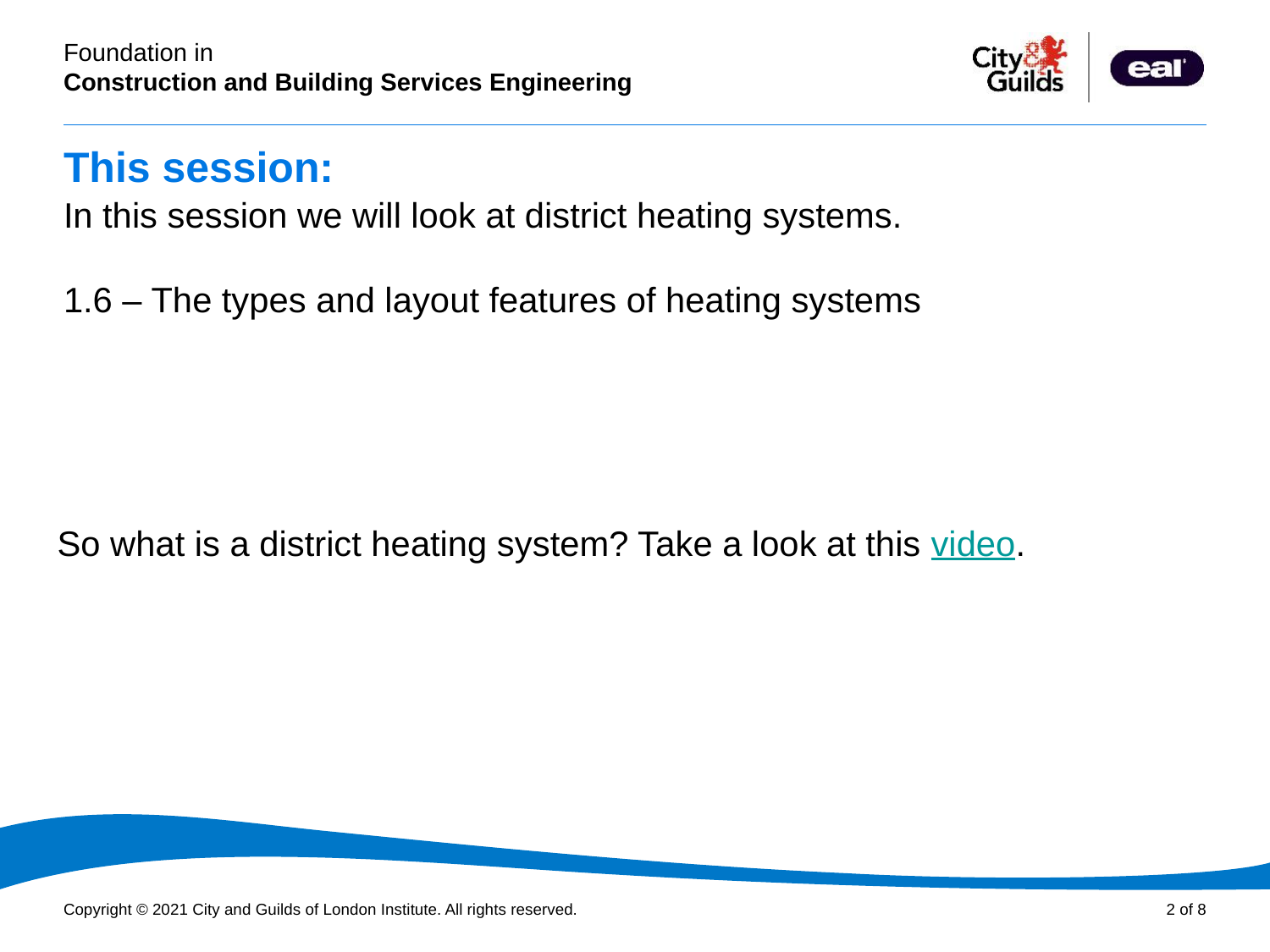

# This session:
In this session we will look at district heating systems.

1.6 – The types and layout features of heating systems

So what is a district heating system? Take a look at this video.